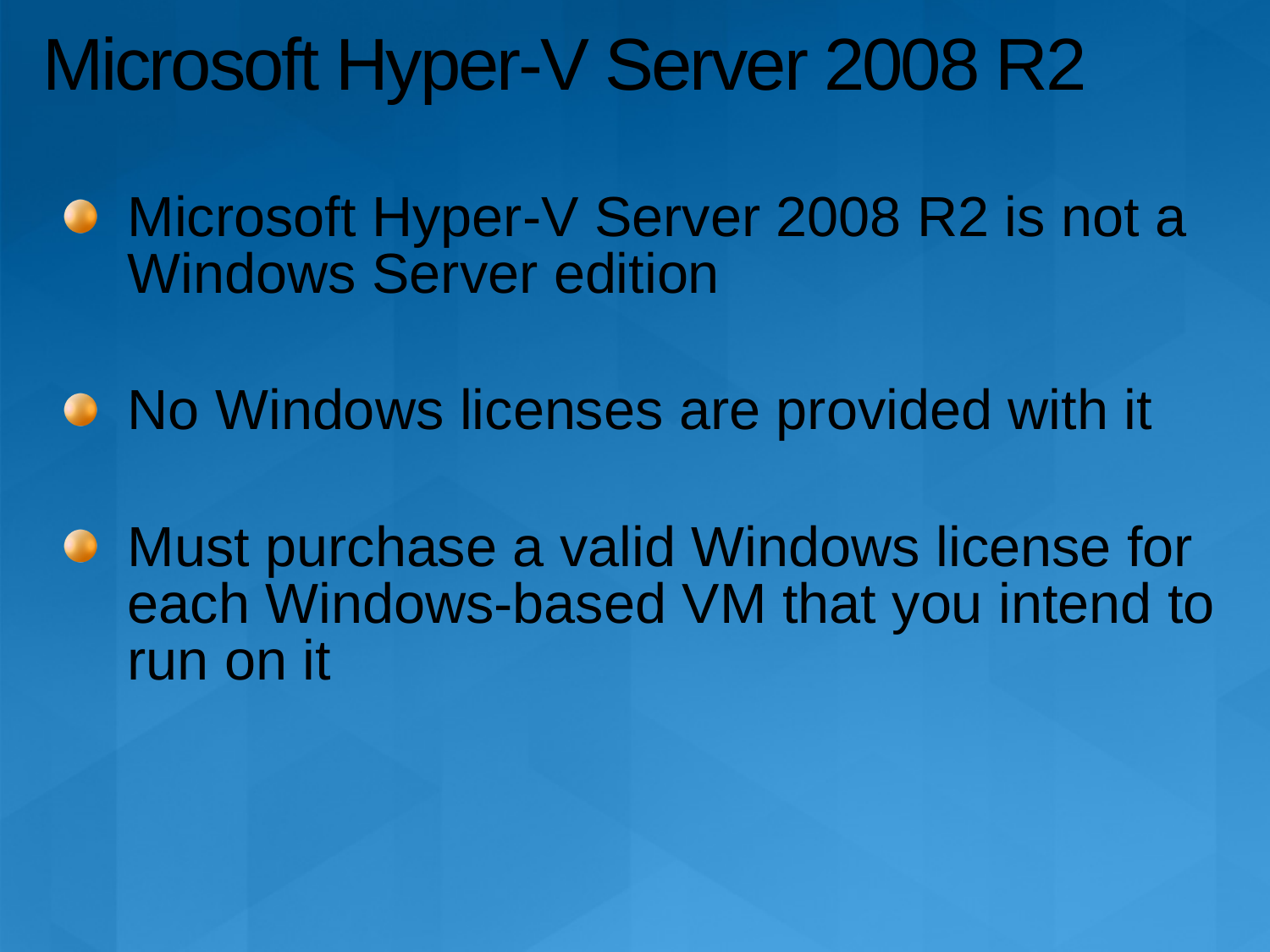

# Microsoft Hyper-V Server 2008 R2

Microsoft Hyper-V Server 2008 R2 is not a Windows Server edition

No Windows licenses are provided with it

Must purchase a valid Windows license for each Windows-based VM that you intend to run on it